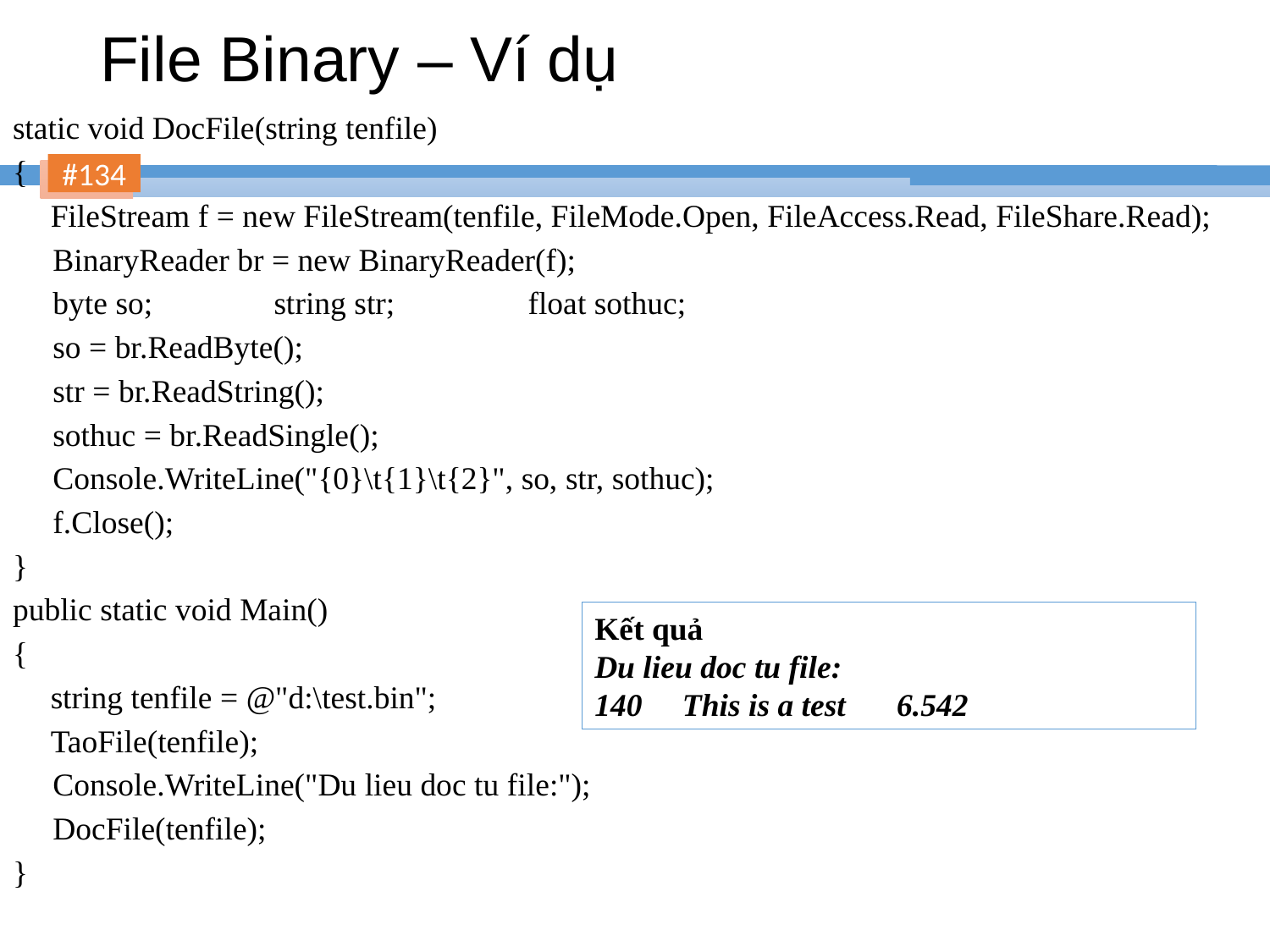

# File Binary – Ví dụ
static void DocFile(string tenfile)
{
	FileStream f = new FileStream(tenfile, FileMode.Open, FileAccess.Read, FileShare.Read);
     BinaryReader br = new BinaryReader(f);
     byte so;	            string str;	            float sothuc;
     so = br.ReadByte();
     str = br.ReadString();
     sothuc = br.ReadSingle();
     Console.WriteLine("{0}\t{1}\t{2}", so, str, sothuc);
     f.Close();
}
public static void Main()
{
	string tenfile = @"d:\test.bin";
	TaoFile(tenfile);
     Console.WriteLine("Du lieu doc tu file:");
     DocFile(tenfile);
}
Kết quả
Du lieu doc tu file:
140     This is a test	      6.542
134